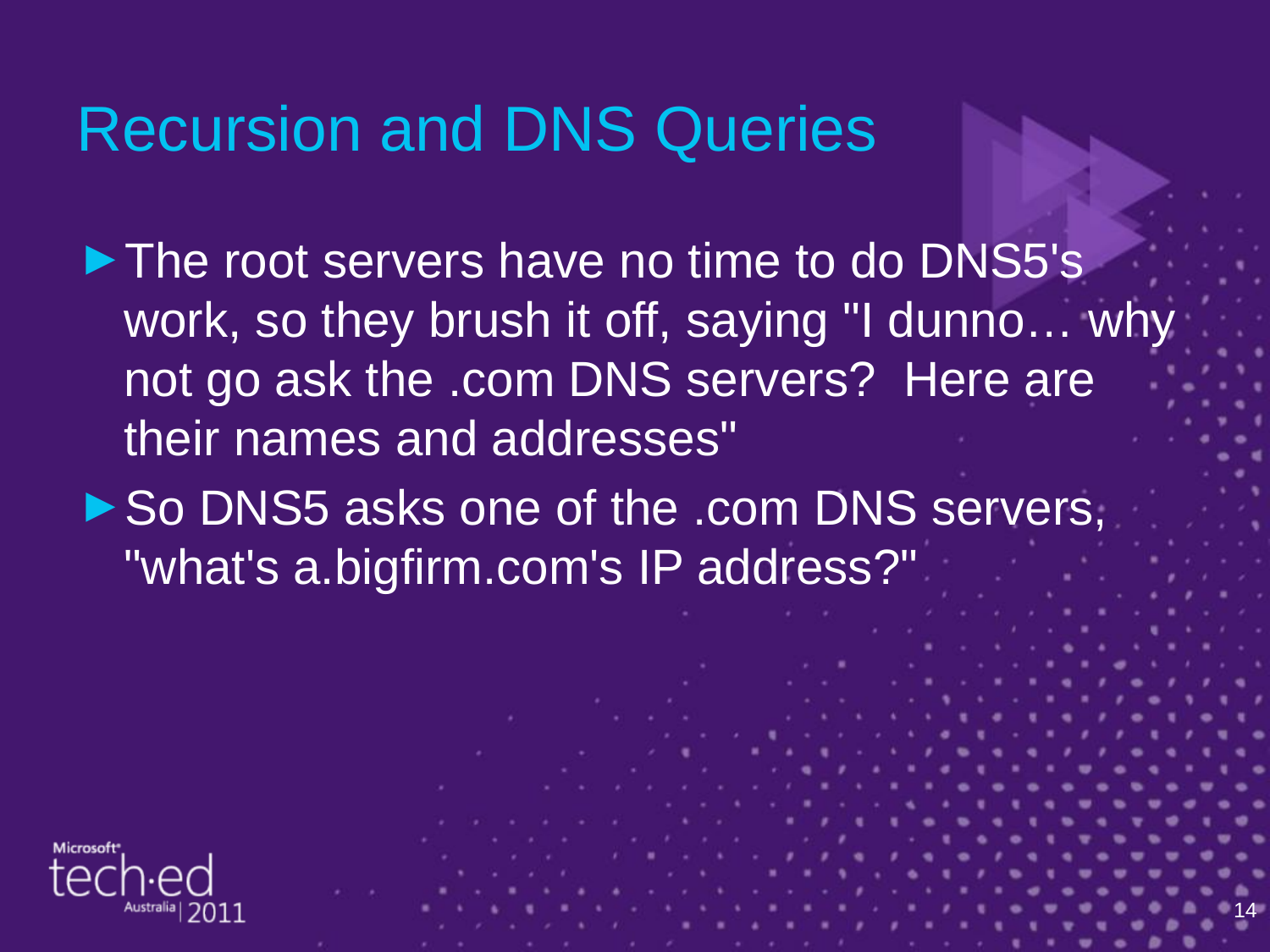

# Recursion and DNS Queries
The root servers have no time to do DNS5's work, so they brush it off, saying "I dunno… why not go ask the .com DNS servers?  Here are their names and addresses"
So DNS5 asks one of the .com DNS servers, "what's a.bigfirm.com's IP address?"
14